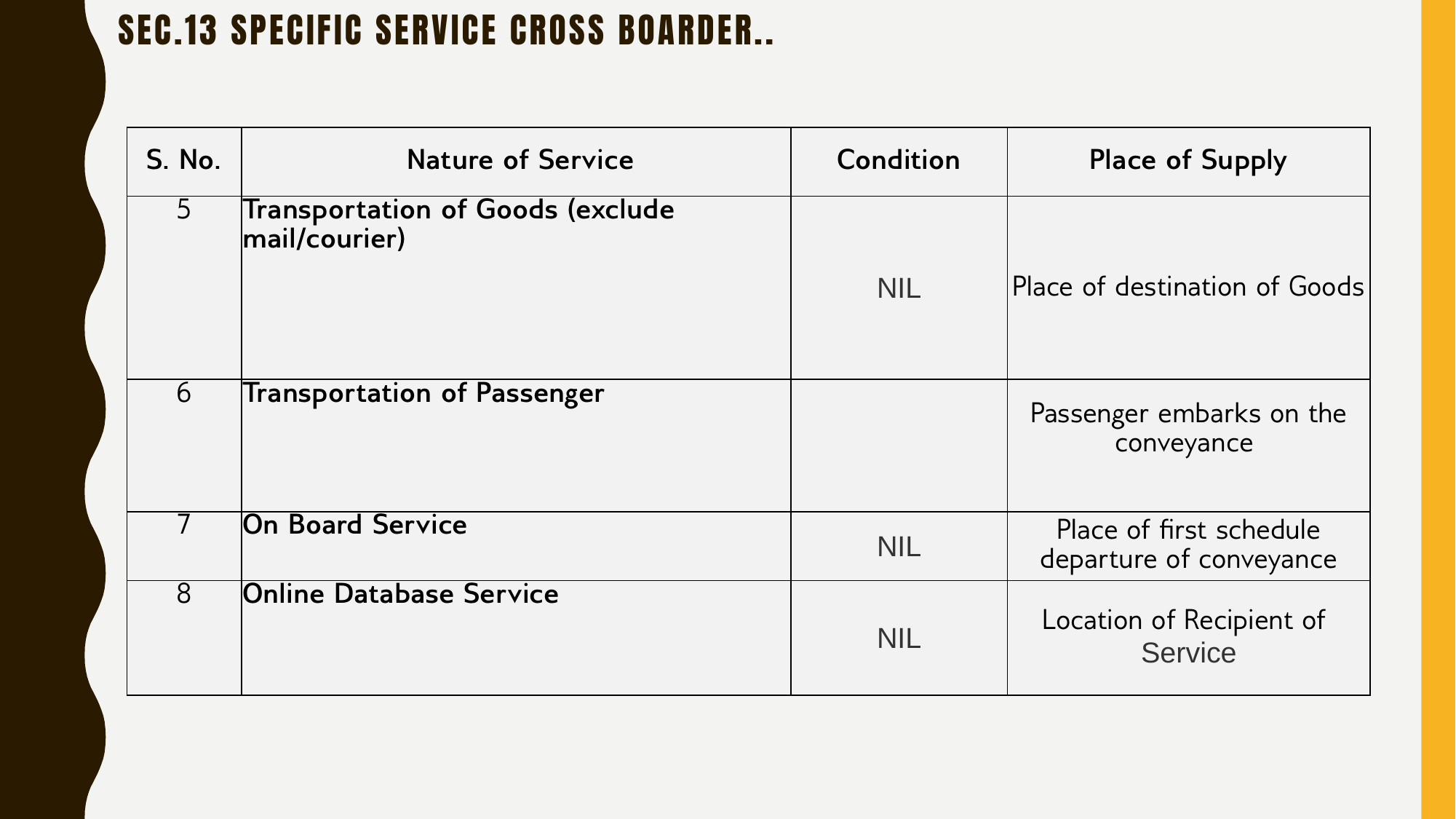

# Sec.13 Specific Service Cross Boarder..
| S. No. | Nature of Service | Condition | Place of Supply |
| --- | --- | --- | --- |
| 5 | Transportation of Goods (exclude mail/courier) | NIL | Place of destination of Goods |
| 6 | Transportation of Passenger |  | Passenger embarks on the conveyance |
| 7 | On Board Service | NIL | Place of first schedule departure of conveyance |
| 8 | Online Database Service | NIL | Location of Recipient of Service |